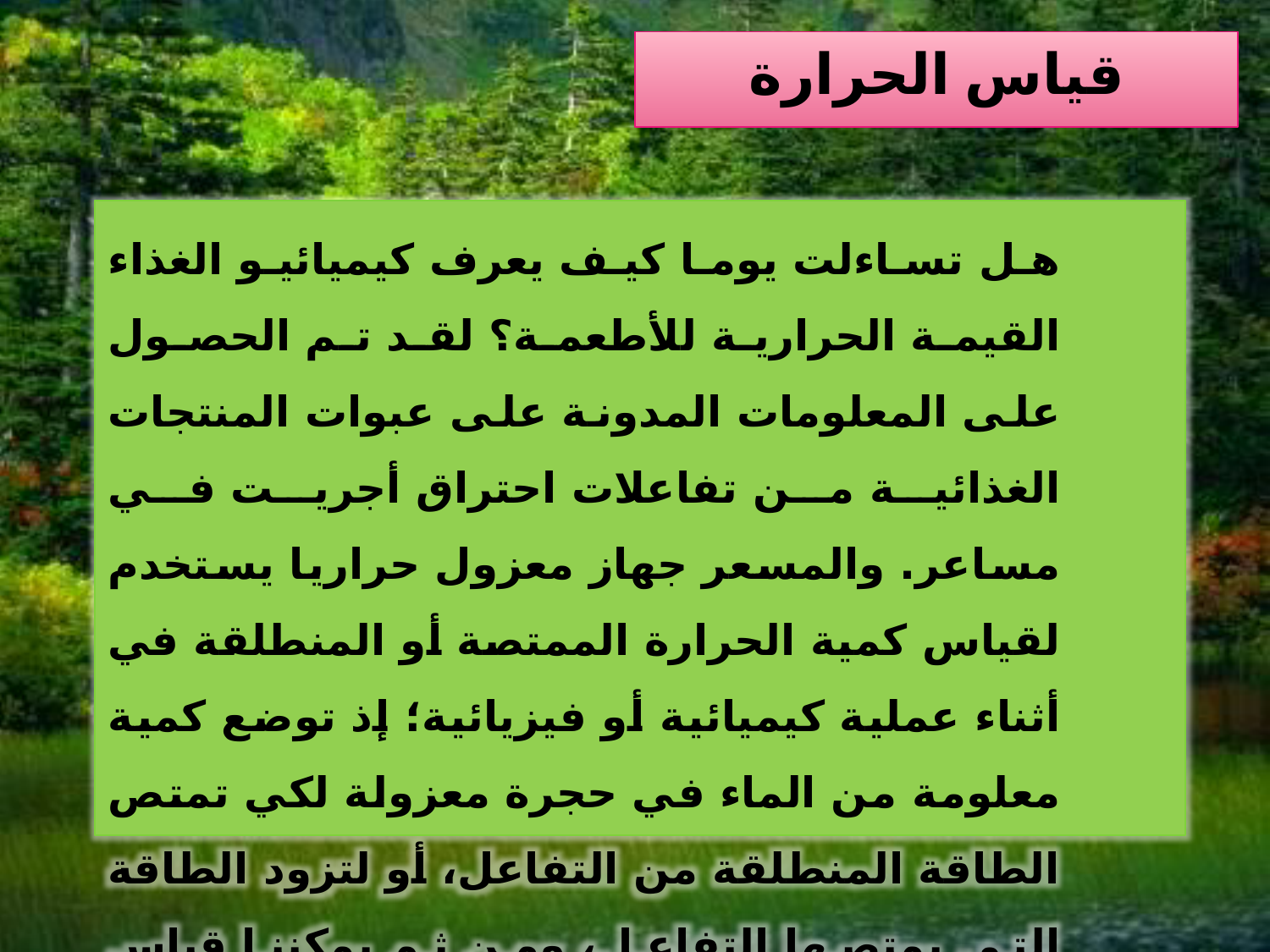

# قياس الحرارة
       هل تساءلت يوما كيف يعرف كيميائيو الغذاء القيمة الحرارية للأطعمة؟ لقد تم الحصول على المعلومات المدونة على عبوات المنتجات الغذائية من تفاعلات احتراق أجريت في مساعر. والمسعر جهاز معزول حراريا يستخدم لقياس كمية الحرارة الممتصة أو المنطلقة في أثناء عملية كيميائية أو فيزيائية؛ إذ توضع كمية معلومة من الماء في حجرة معزولة لكي تمتص الطاقة المنطلقة من التفاعل، أو لتزود الطاقة التي يمتصها التفاعل، ومن ثم يمكننا قياس التغير في درجة حرارة كتلة الماء.